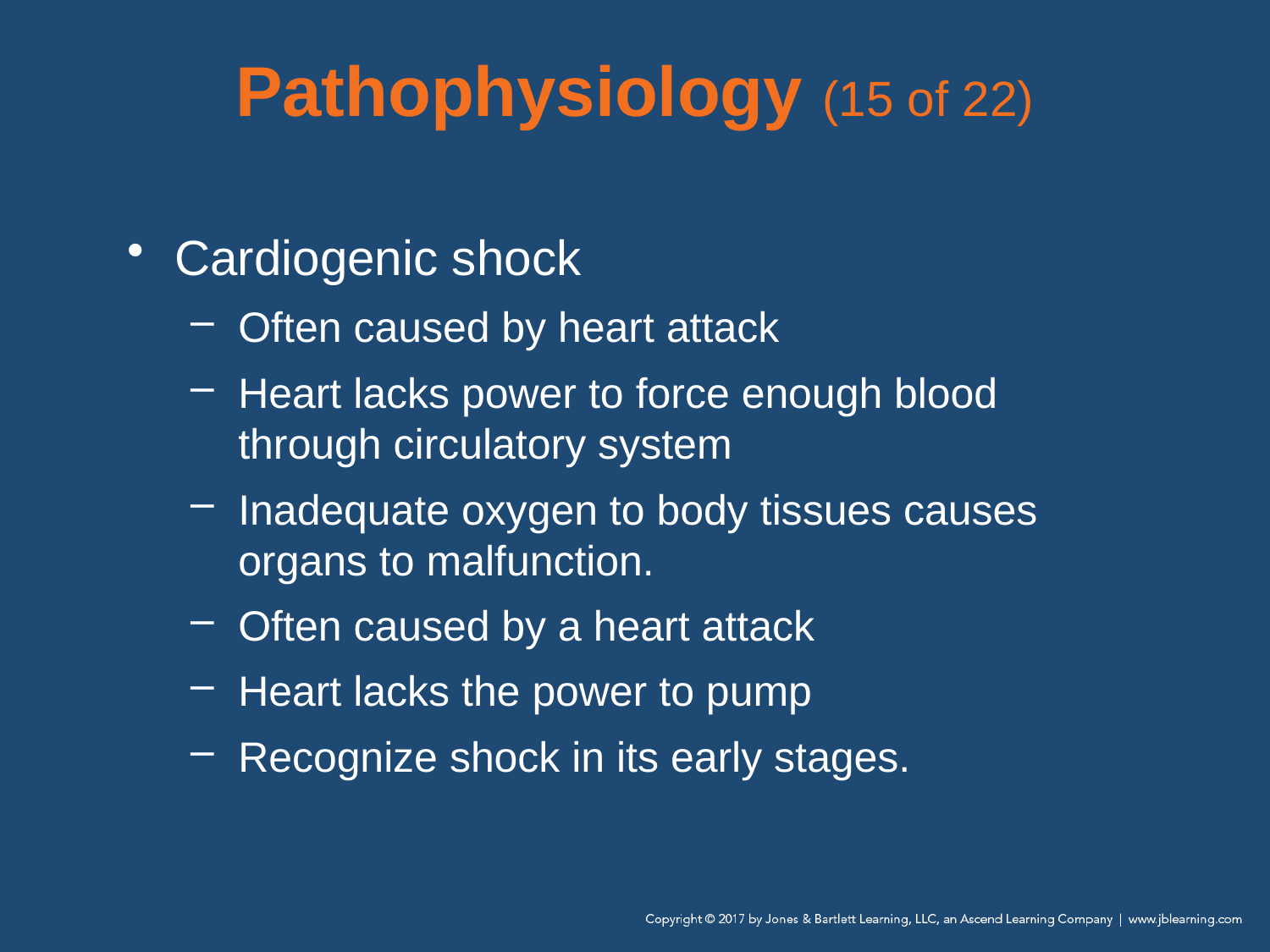

# Pathophysiology (15 of 22)
Cardiogenic shock
Often caused by heart attack
Heart lacks power to force enough blood through circulatory system
Inadequate oxygen to body tissues causes organs to malfunction.
Often caused by a heart attack
Heart lacks the power to pump
Recognize shock in its early stages.